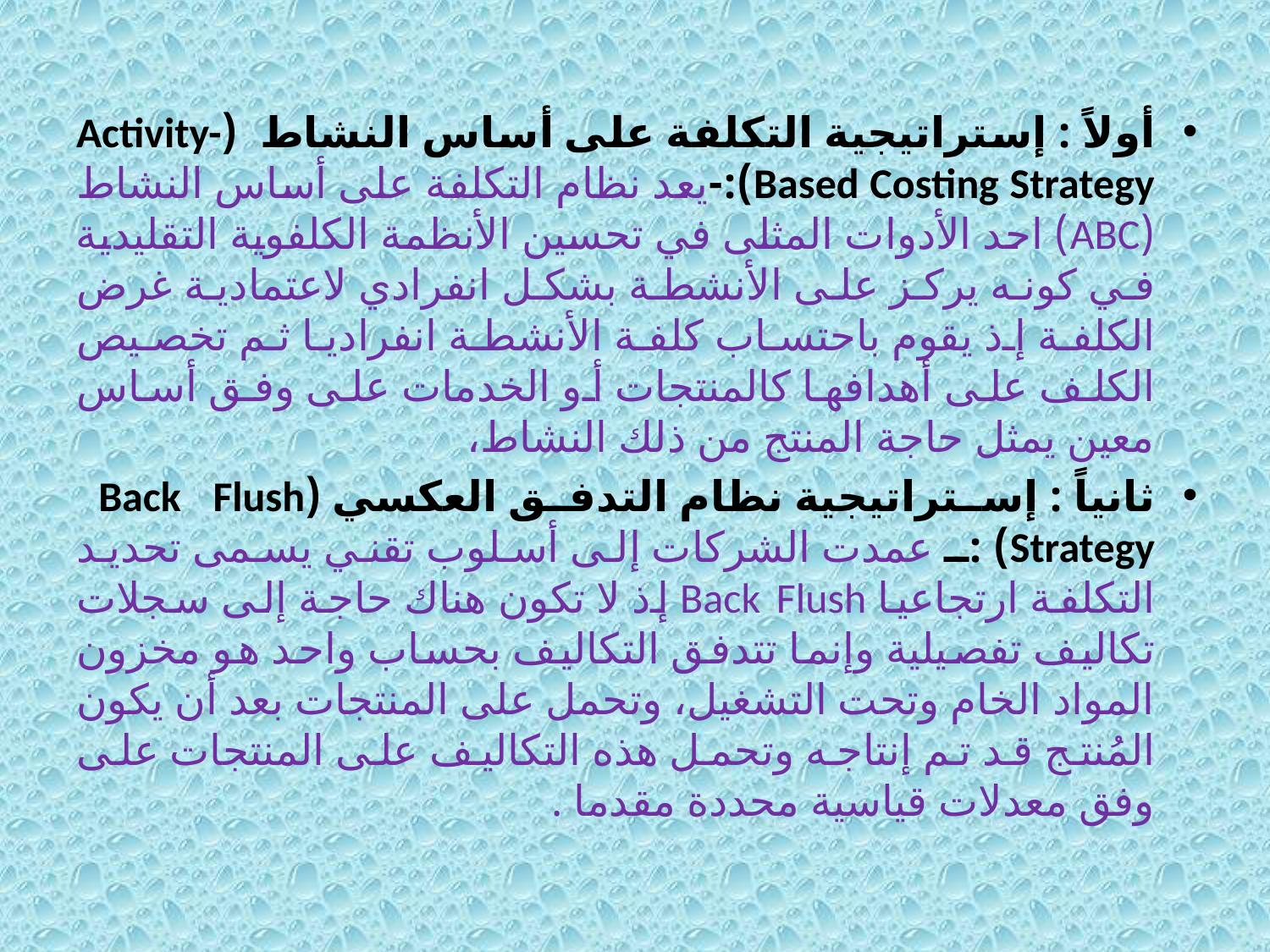

أولاً : إستراتيجية التكلفة على أساس النشاط  (Activity-Based Costing Strategy):-يعد نظام التكلفة على أساس النشاط (ABC) احد الأدوات المثلى في تحسين الأنظمة الكلفوية التقليدية في كونه يركز على الأنشطة بشكل انفرادي لاعتمادية غرض الكلفة إذ يقوم باحتساب كلفة الأنشطة انفراديا ثم تخصيص الكلف على أهدافها كالمنتجات أو الخدمات على وفق أساس معين يمثل حاجة المنتج من ذلك النشاط،
ثانياً : إستراتيجية نظام التدفق العكسي (Back Flush Strategy) :ـ عمدت الشركات إلى أسلوب تقني يسمى تحديد التكلفة ارتجاعيا Back Flush إذ لا تكون هناك حاجة إلى سجلات تكاليف تفصيلية وإنما تتدفق التكاليف بحساب واحد هو مخزون المواد الخام وتحت التشغيل، وتحمل على المنتجات بعد أن يكون المُنتج قد تم إنتاجه وتحمل هذه التكاليف على المنتجات على وفق معدلات قياسية محددة مقدما .